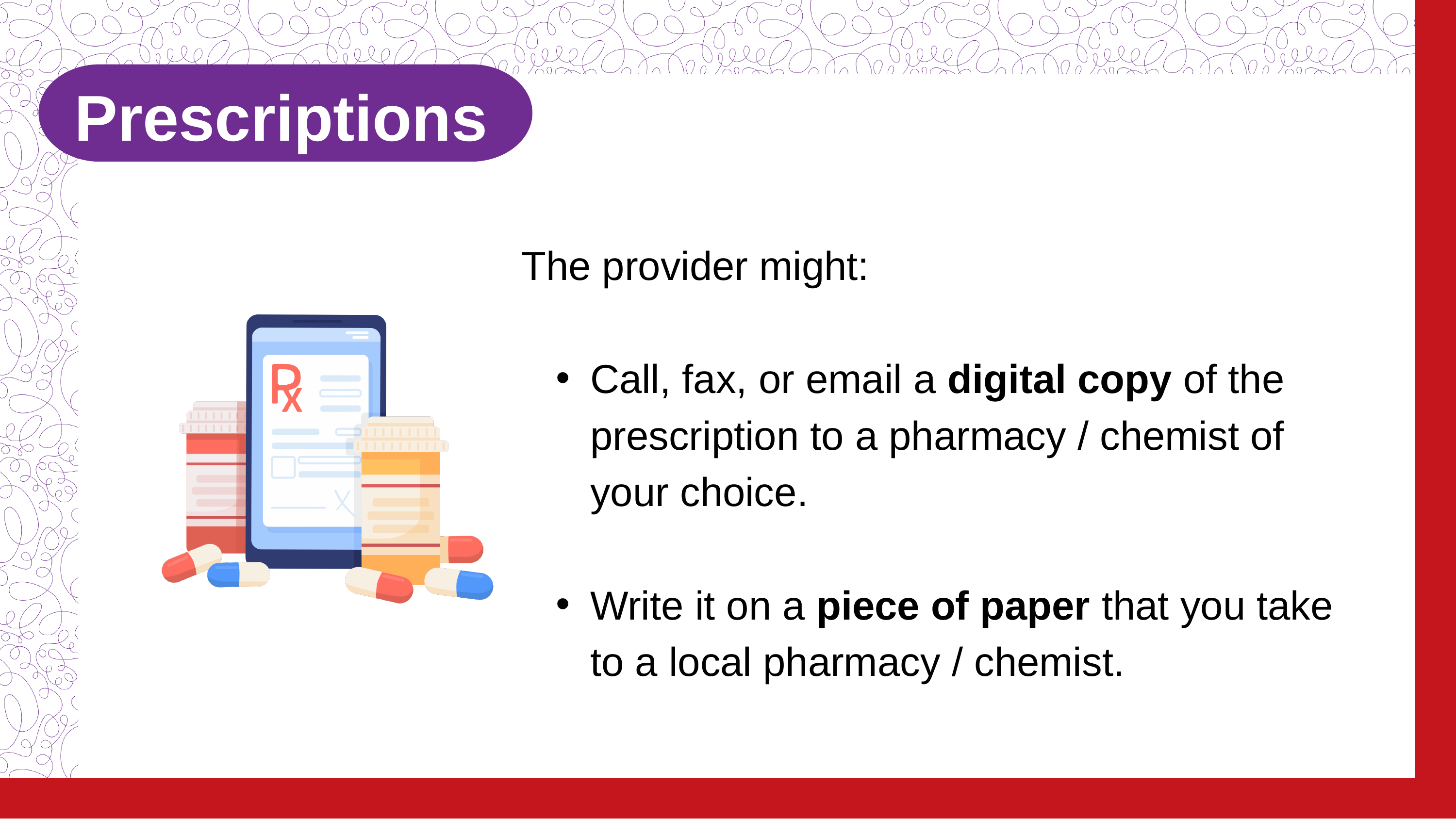

Prescriptions

The provider might:

Call, fax, or email a digital copy of the prescription to a pharmacy / chemist of your choice.

Write it on a piece of paper that you take to a local pharmacy / chemist.